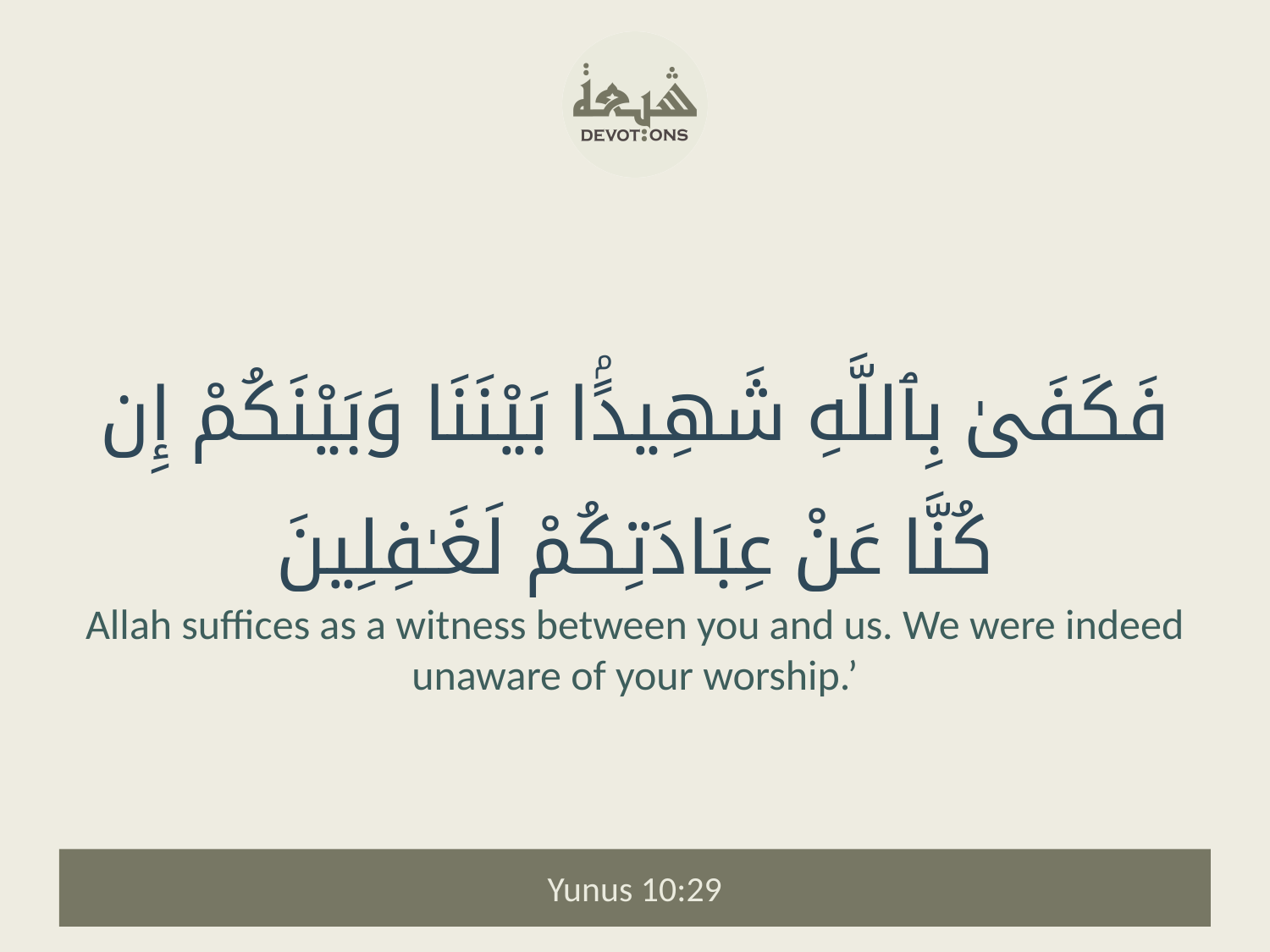

فَكَفَىٰ بِٱللَّهِ شَهِيدًۢا بَيْنَنَا وَبَيْنَكُمْ إِن كُنَّا عَنْ عِبَادَتِكُمْ لَغَـٰفِلِينَ
Allah suffices as a witness between you and us. We were indeed unaware of your worship.’
Yunus 10:29